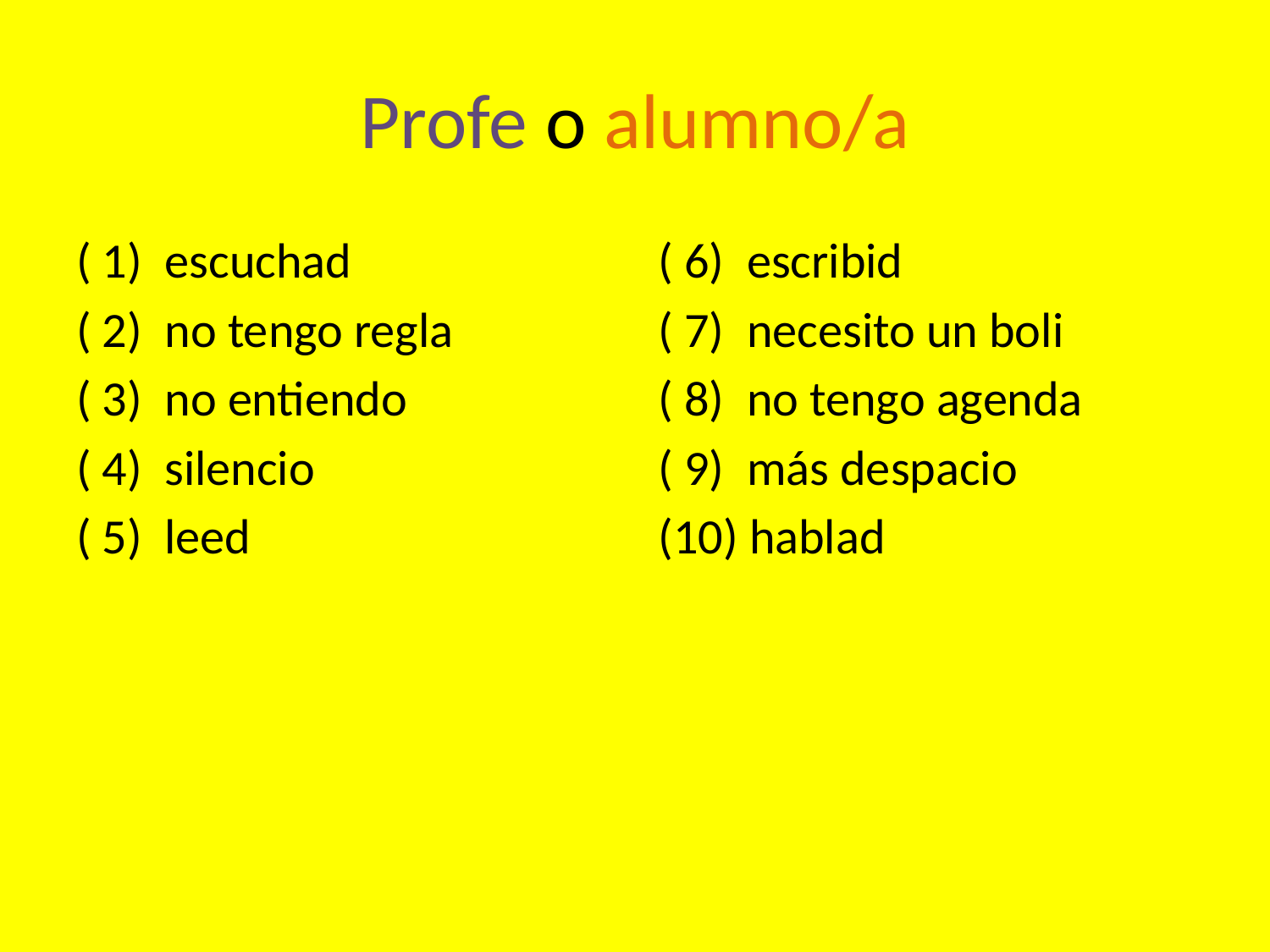

# Profe o alumno/a
( 1)  escuchad
( 2)  no tengo regla
( 3)  no entiendo
( 4)  silencio
( 5)  leed
( 6)  escribid
( 7)  necesito un boli
( 8)  no tengo agenda
( 9)  más despacio
(10) hablad